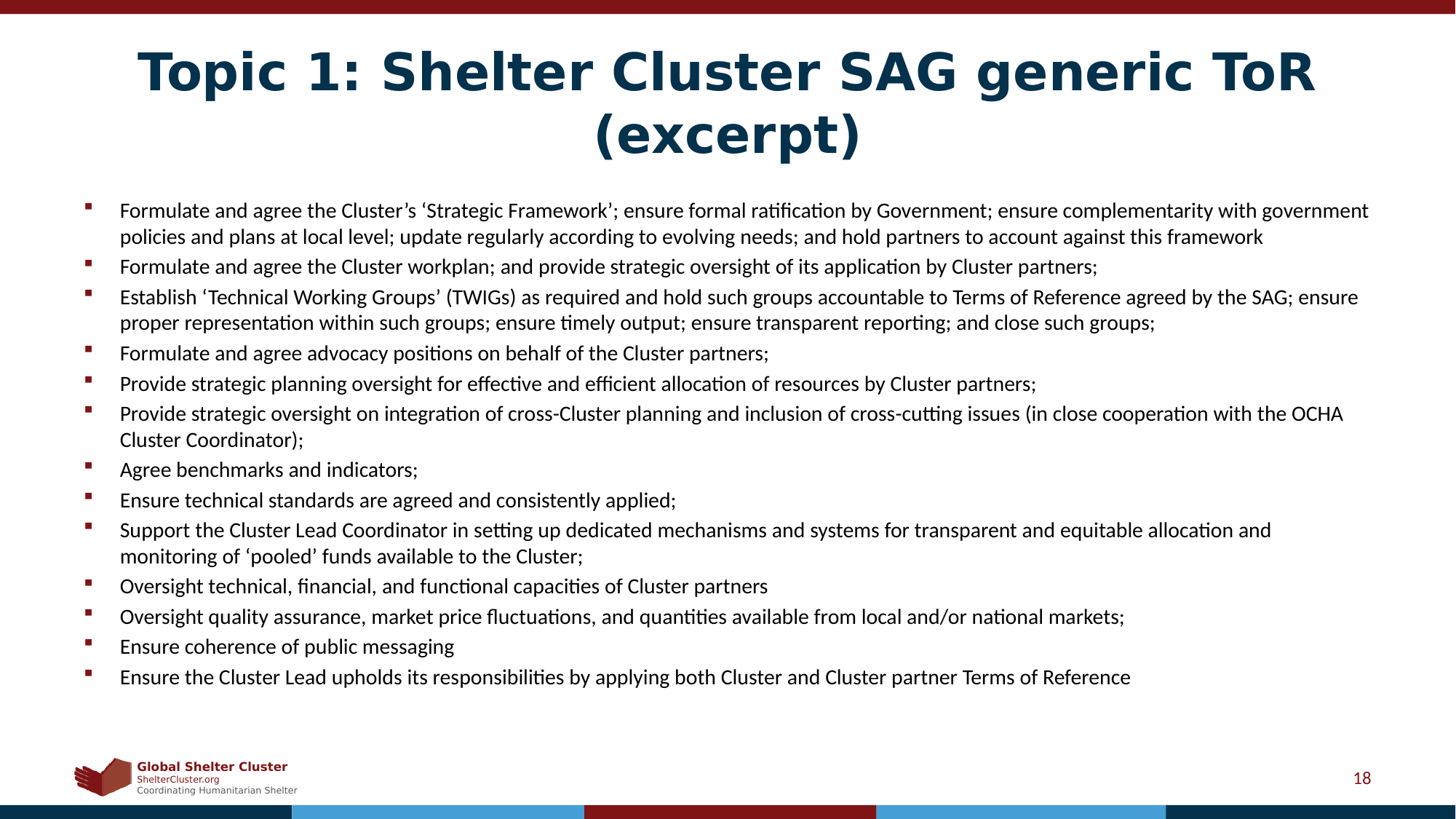

# Topic 1: Shelter Cluster SAG generic ToR (excerpt)
Formulate and agree the Cluster’s ‘Strategic Framework’; ensure formal ratification by Government; ensure complementarity with government policies and plans at local level; update regularly according to evolving needs; and hold partners to account against this framework
Formulate and agree the Cluster workplan; and provide strategic oversight of its application by Cluster partners;
Establish ‘Technical Working Groups’ (TWIGs) as required and hold such groups accountable to Terms of Reference agreed by the SAG; ensure proper representation within such groups; ensure timely output; ensure transparent reporting; and close such groups;
Formulate and agree advocacy positions on behalf of the Cluster partners;
Provide strategic planning oversight for effective and efficient allocation of resources by Cluster partners;
Provide strategic oversight on integration of cross-Cluster planning and inclusion of cross-cutting issues (in close cooperation with the OCHA Cluster Coordinator);
Agree benchmarks and indicators;
Ensure technical standards are agreed and consistently applied;
Support the Cluster Lead Coordinator in setting up dedicated mechanisms and systems for transparent and equitable allocation and monitoring of ‘pooled’ funds available to the Cluster;
Oversight technical, financial, and functional capacities of Cluster partners
Oversight quality assurance, market price fluctuations, and quantities available from local and/or national markets;
Ensure coherence of public messaging
Ensure the Cluster Lead upholds its responsibilities by applying both Cluster and Cluster partner Terms of Reference

18